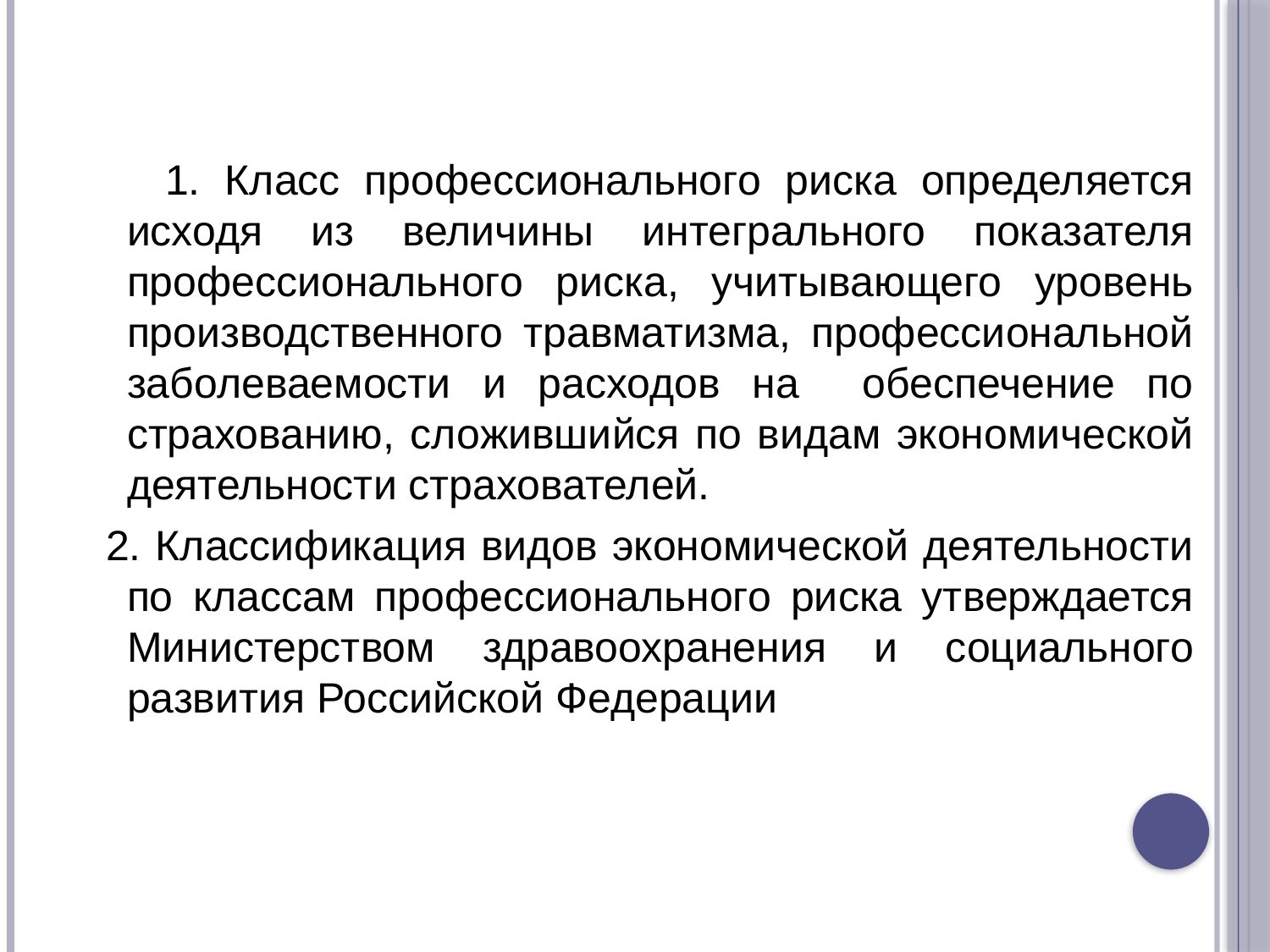

1. Класс профессионального риска определяется исходя из величины интегрального показателя профессионального риска, учитывающего уровень производственного травматизма, профессиональной заболеваемости и расходов на  обеспечение по страхованию, сложившийся по видам экономической деятельности страхователей.
 2. Классификация видов экономической деятельности по классам профессионального риска утверждается Министерством здравоохранения и социального развития Российской Федерации